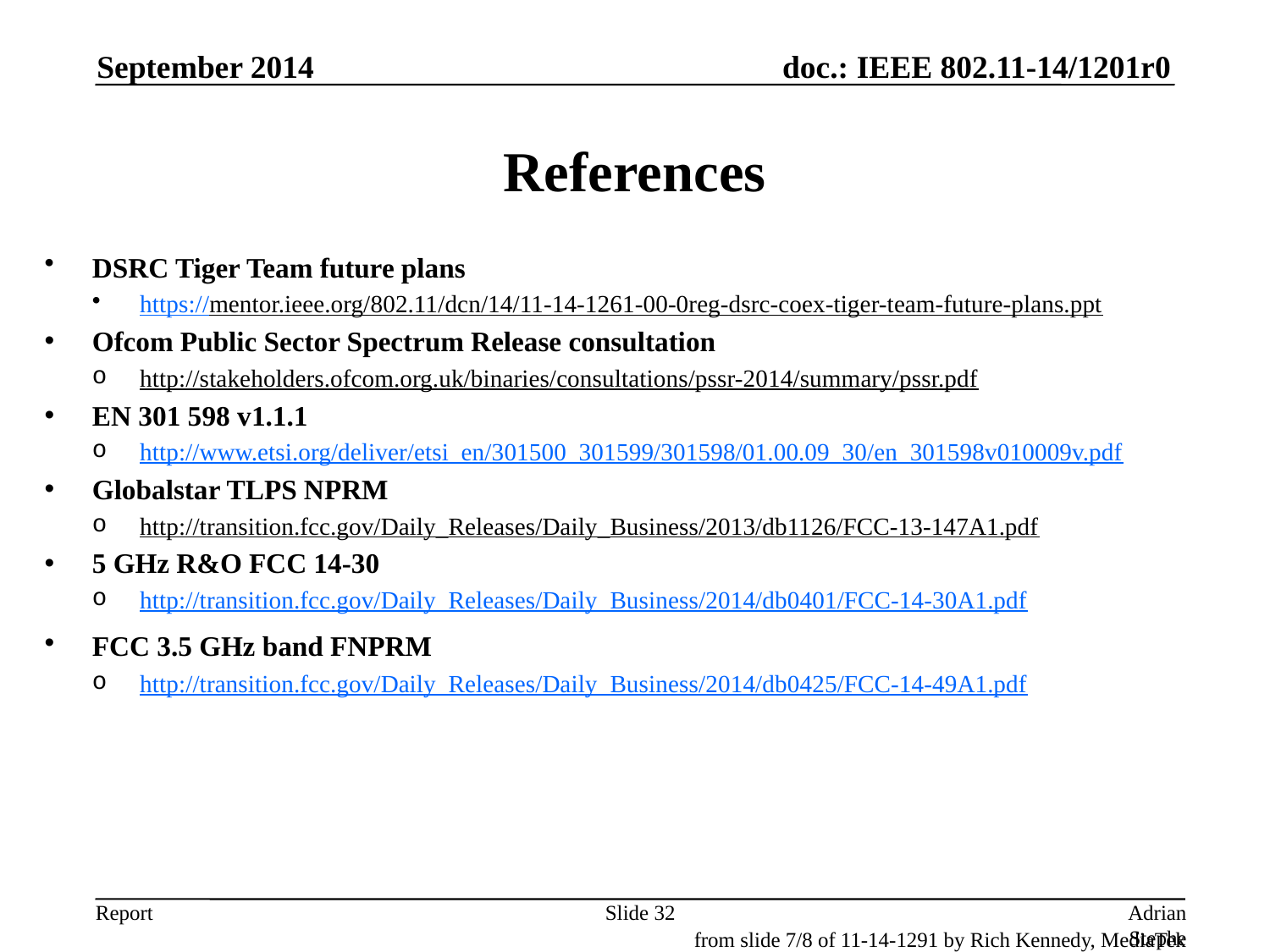

September 2014
# References
DSRC Tiger Team future plans
https://mentor.ieee.org/802.11/dcn/14/11-14-1261-00-0reg-dsrc-coex-tiger-team-future-plans.ppt
Ofcom Public Sector Spectrum Release consultation
http://stakeholders.ofcom.org.uk/binaries/consultations/pssr-2014/summary/pssr.pdf
EN 301 598 v1.1.1
http://www.etsi.org/deliver/etsi_en/301500_301599/301598/01.00.09_30/en_301598v010009v.pdf
Globalstar TLPS NPRM
http://transition.fcc.gov/Daily_Releases/Daily_Business/2013/db1126/FCC-13-147A1.pdf
5 GHz R&O FCC 14-30
http://transition.fcc.gov/Daily_Releases/Daily_Business/2014/db0401/FCC-14-30A1.pdf
FCC 3.5 GHz band FNPRM
http://transition.fcc.gov/Daily_Releases/Daily_Business/2014/db0425/FCC-14-49A1.pdf

Slide 32
Adrian Stephens, Intel Corporation
from slide 7/8 of 11-14-1291 by Rich Kennedy, MediaTek